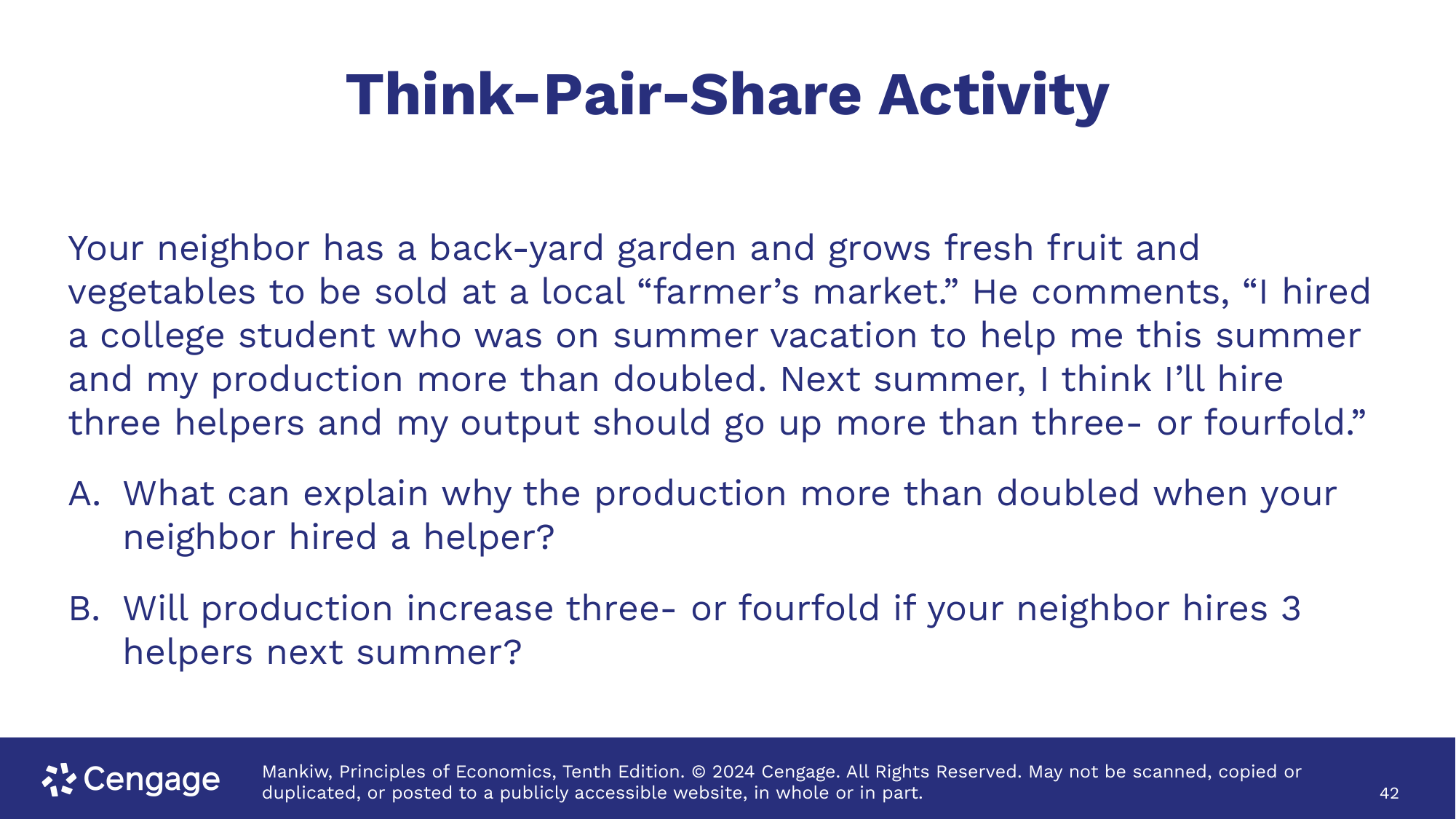

# Think-Pair-Share Activity
Your neighbor has a back-yard garden and grows fresh fruit and vegetables to be sold at a local “farmer’s market.” He comments, “I hired a college student who was on summer vacation to help me this summer and my production more than doubled. Next summer, I think I’ll hire three helpers and my output should go up more than three- or fourfold.”
What can explain why the production more than doubled when your neighbor hired a helper?
Will production increase three- or fourfold if your neighbor hires 3 helpers next summer?